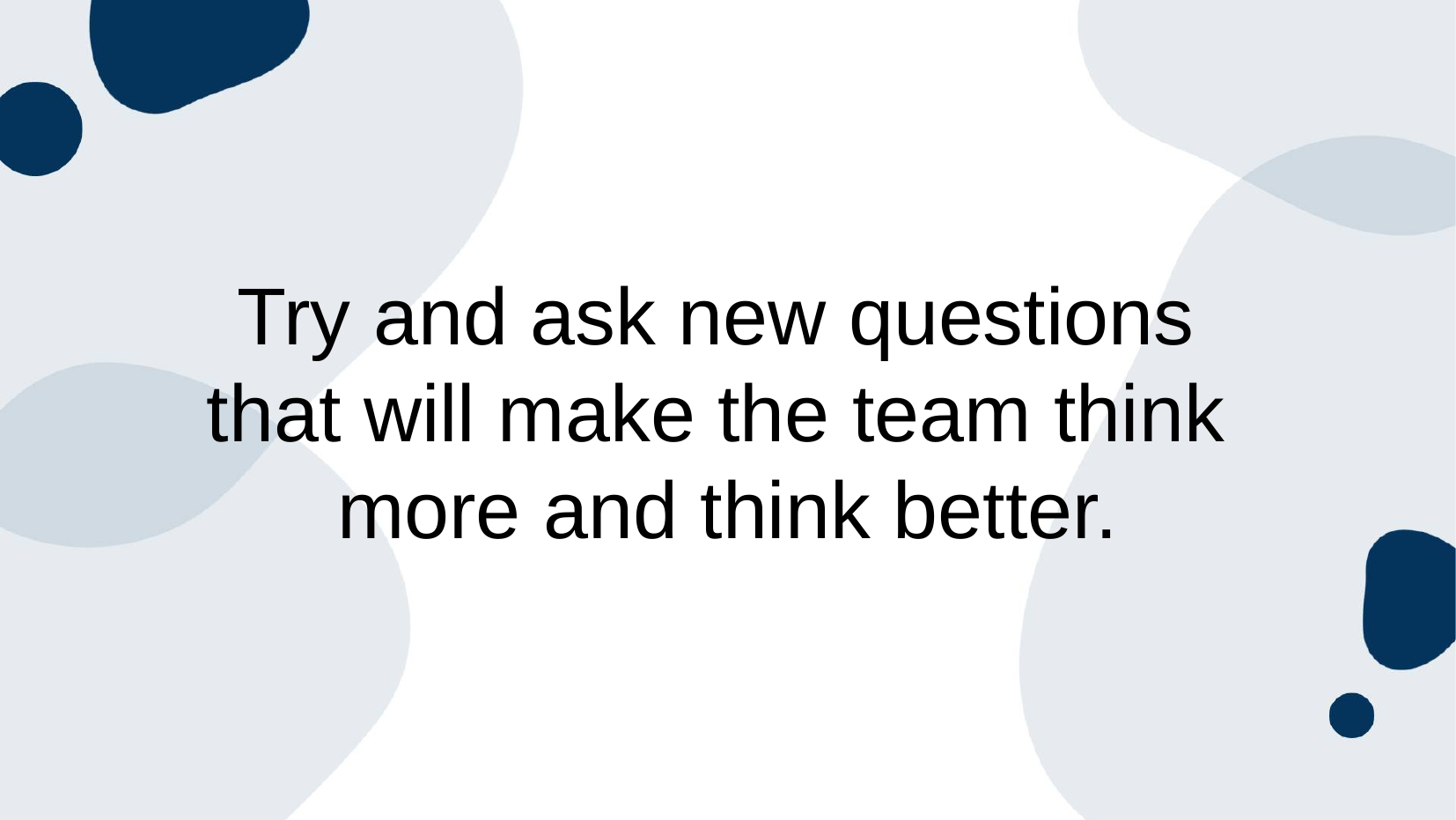

Try and ask new questions
that will make the team think
more and think better.